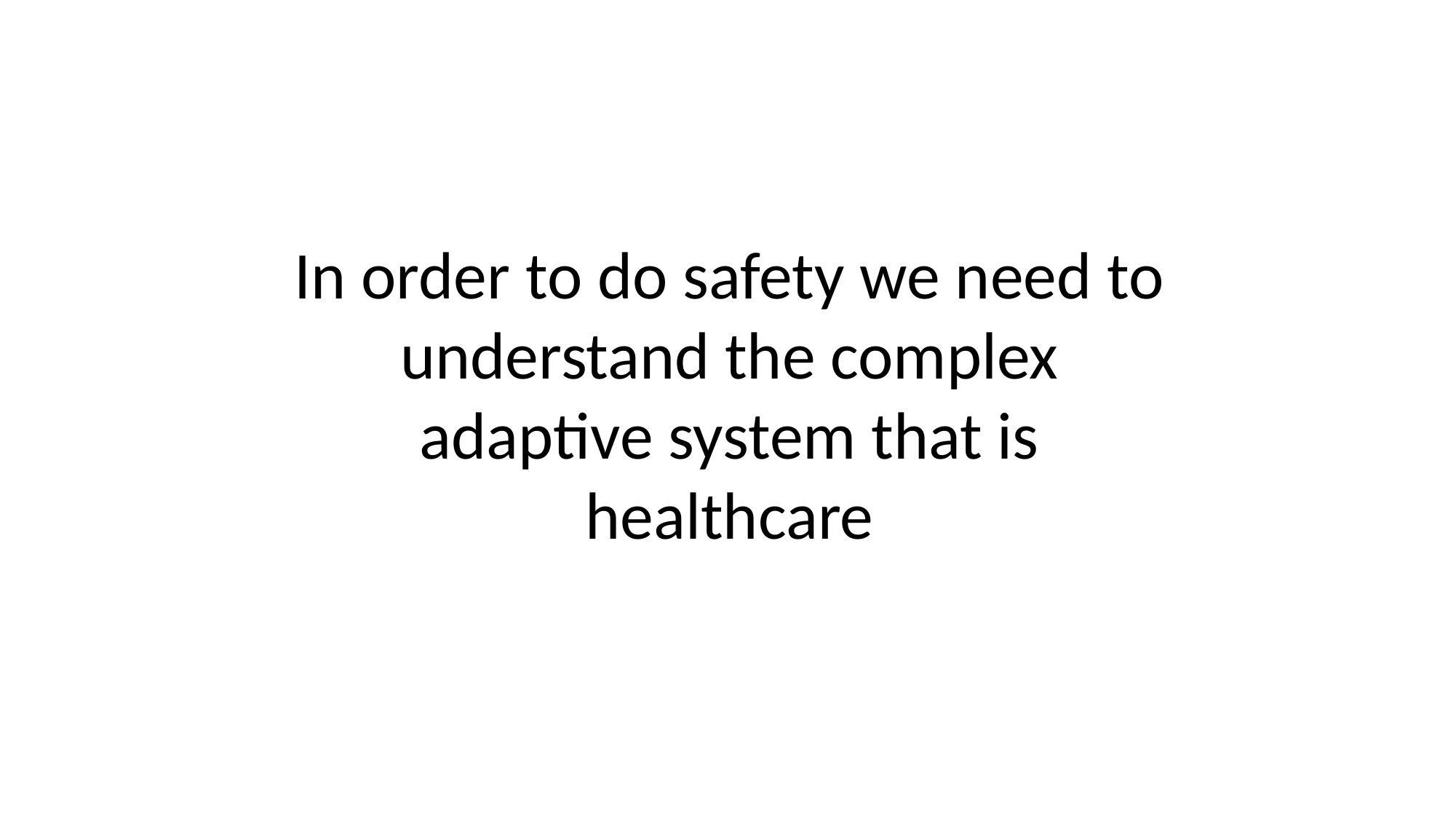

# In order to do safety we need to understand the complex adaptive system that is healthcare